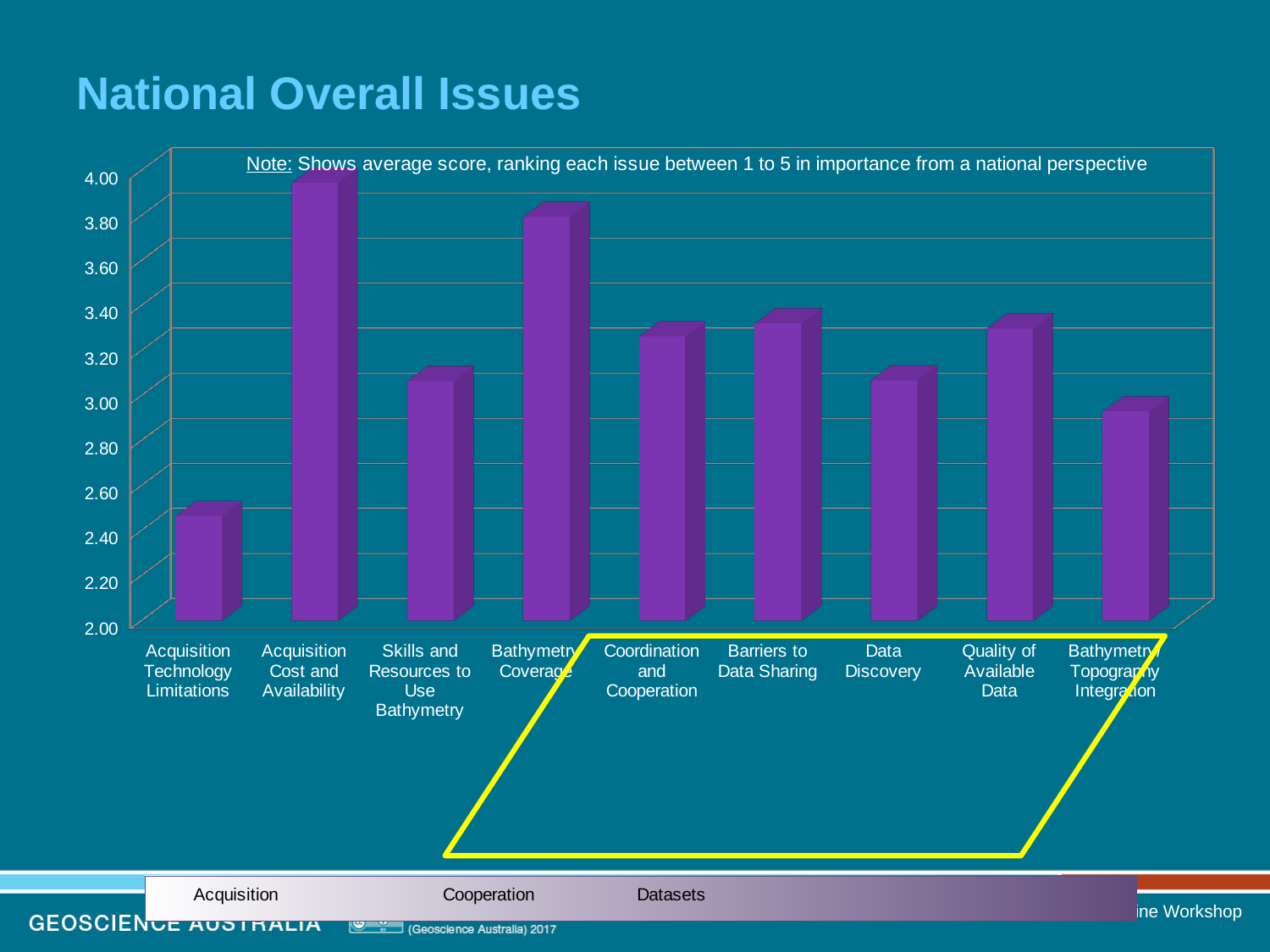

# National Overall Issues

[unsupported chart]

National Multibeam Guideline Workshop